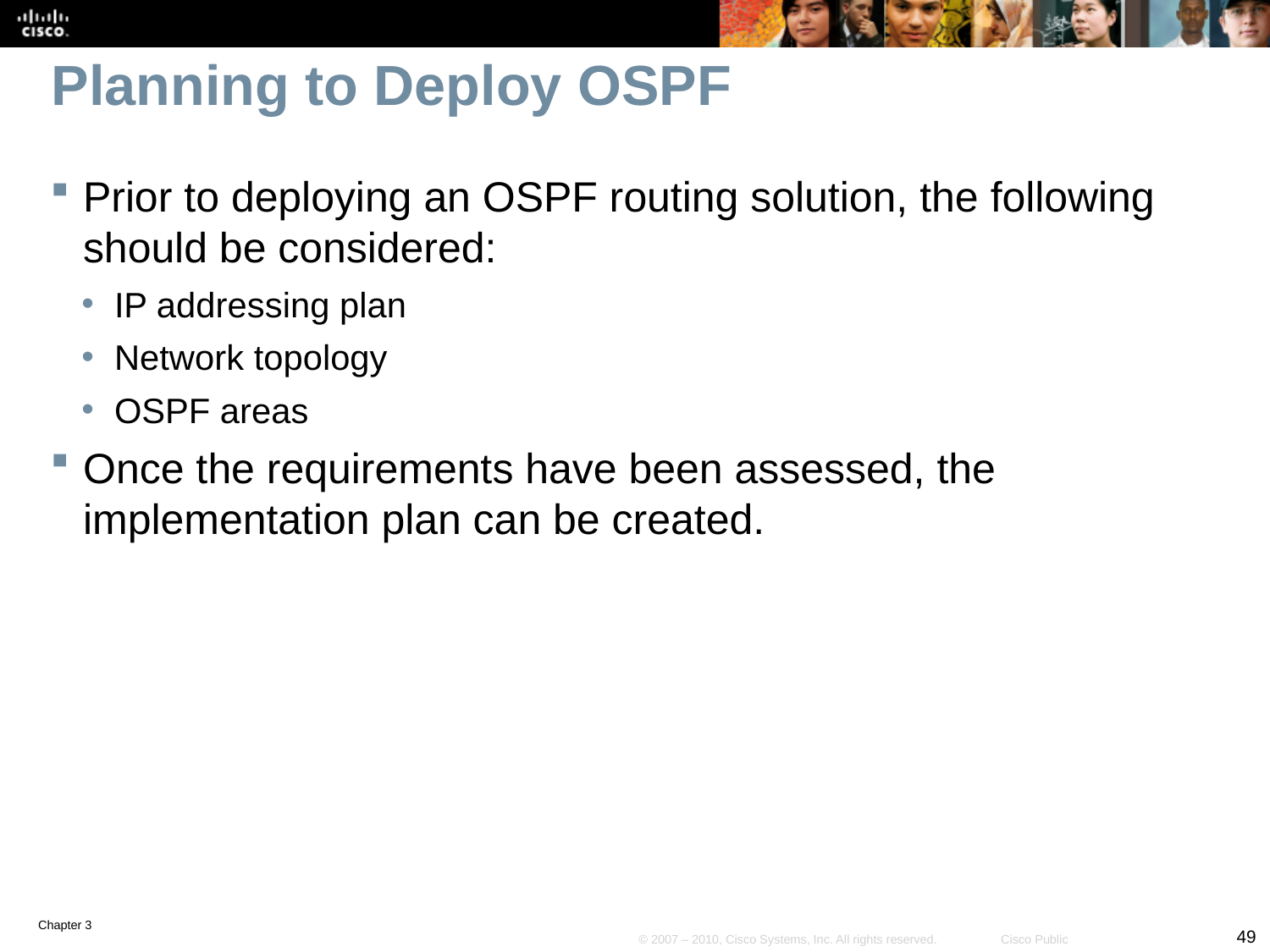

# Planning to Deploy OSPF
Prior to deploying an OSPF routing solution, the following should be considered:
IP addressing plan
Network topology
OSPF areas
Once the requirements have been assessed, the implementation plan can be created.